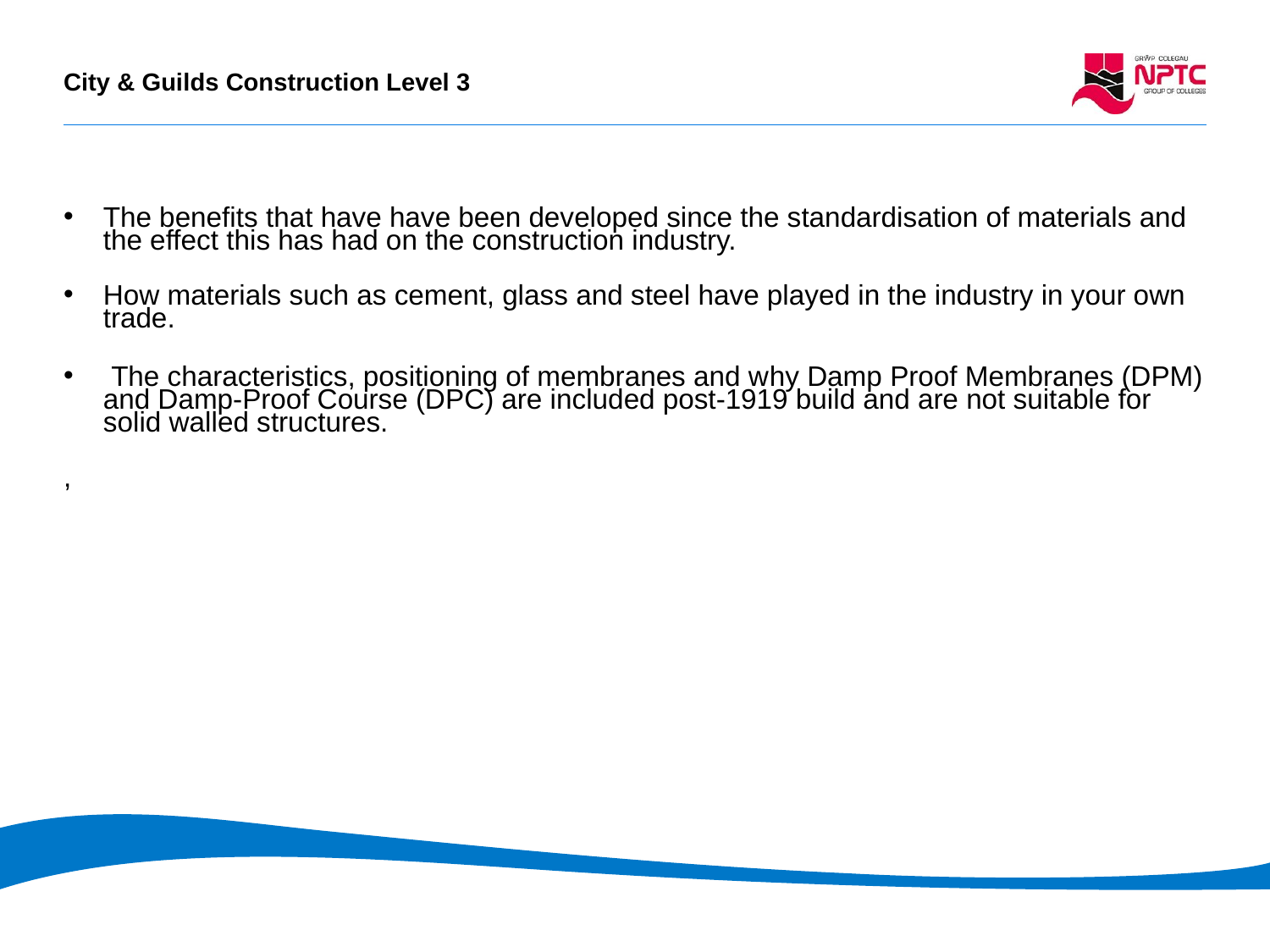

#
The benefits that have have been developed since the standardisation of materials and the effect this has had on the construction industry.
How materials such as cement, glass and steel have played in the industry in your own trade.
 The characteristics, positioning of membranes and why Damp Proof Membranes (DPM) and Damp-Proof Course (DPC) are included post-1919 build and are not suitable for solid walled structures.
,